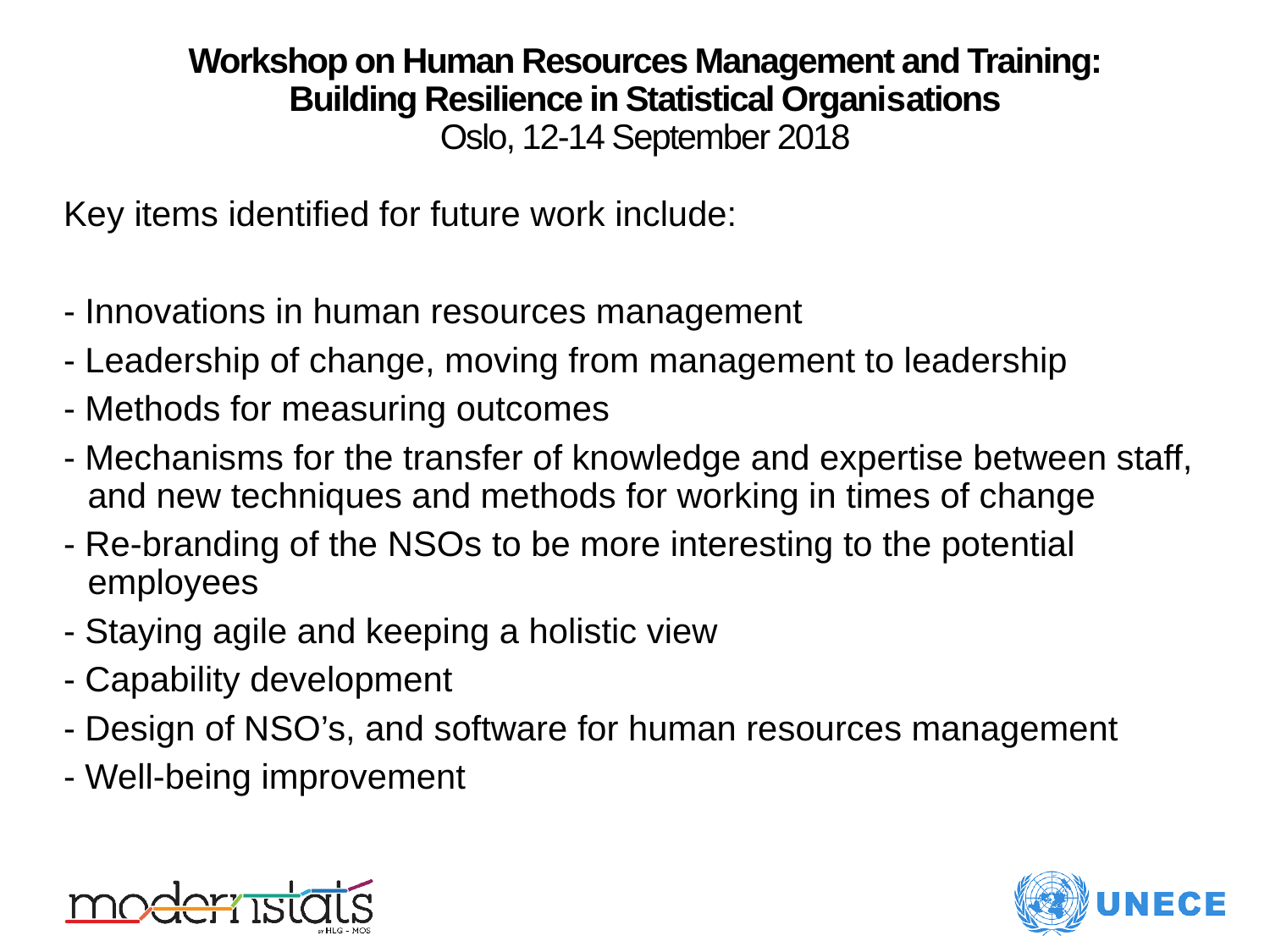

# Workshop on Human Resources Management and Training: Building Resilience in Statistical Organisations Oslo, 12-14 September 2018
Key items identified for future work include:

- Innovations in human resources management
- Leadership of change, moving from management to leadership
- Methods for measuring outcomes
- Mechanisms for the transfer of knowledge and expertise between staff, and new techniques and methods for working in times of change
- Re-branding of the NSOs to be more interesting to the potential employees
- Staying agile and keeping a holistic view
- Capability development
- Design of NSO’s, and software for human resources management
- Well-being improvement